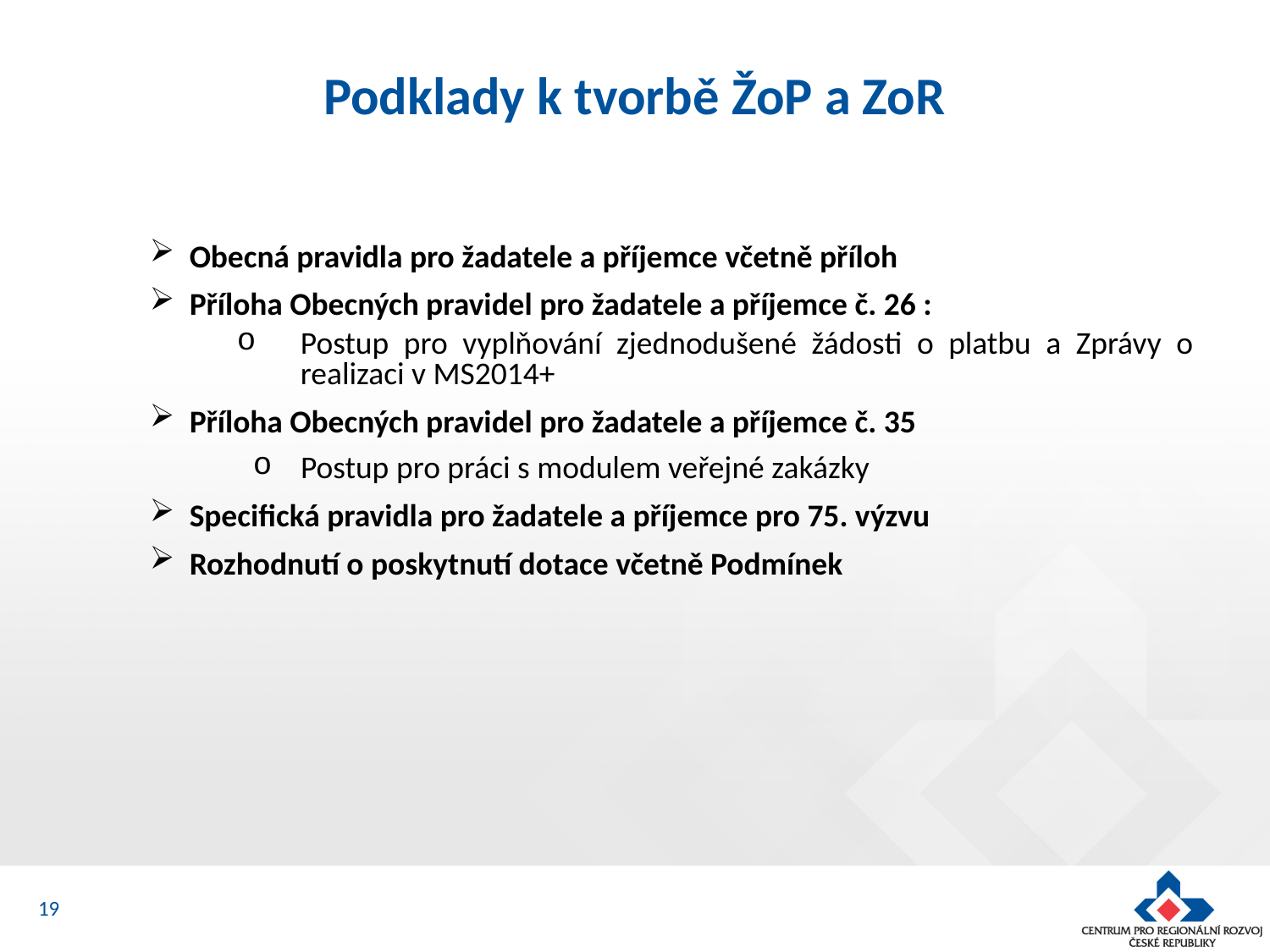

# Podklady k tvorbě ŽoP a ZoR

Obecná pravidla pro žadatele a příjemce včetně příloh
Příloha Obecných pravidel pro žadatele a příjemce č. 26 :
Postup pro vyplňování zjednodušené žádosti o platbu a Zprávy o realizaci v MS2014+
Příloha Obecných pravidel pro žadatele a příjemce č. 35
Postup pro práci s modulem veřejné zakázky
Specifická pravidla pro žadatele a příjemce pro 75. výzvu
Rozhodnutí o poskytnutí dotace včetně Podmínek
19